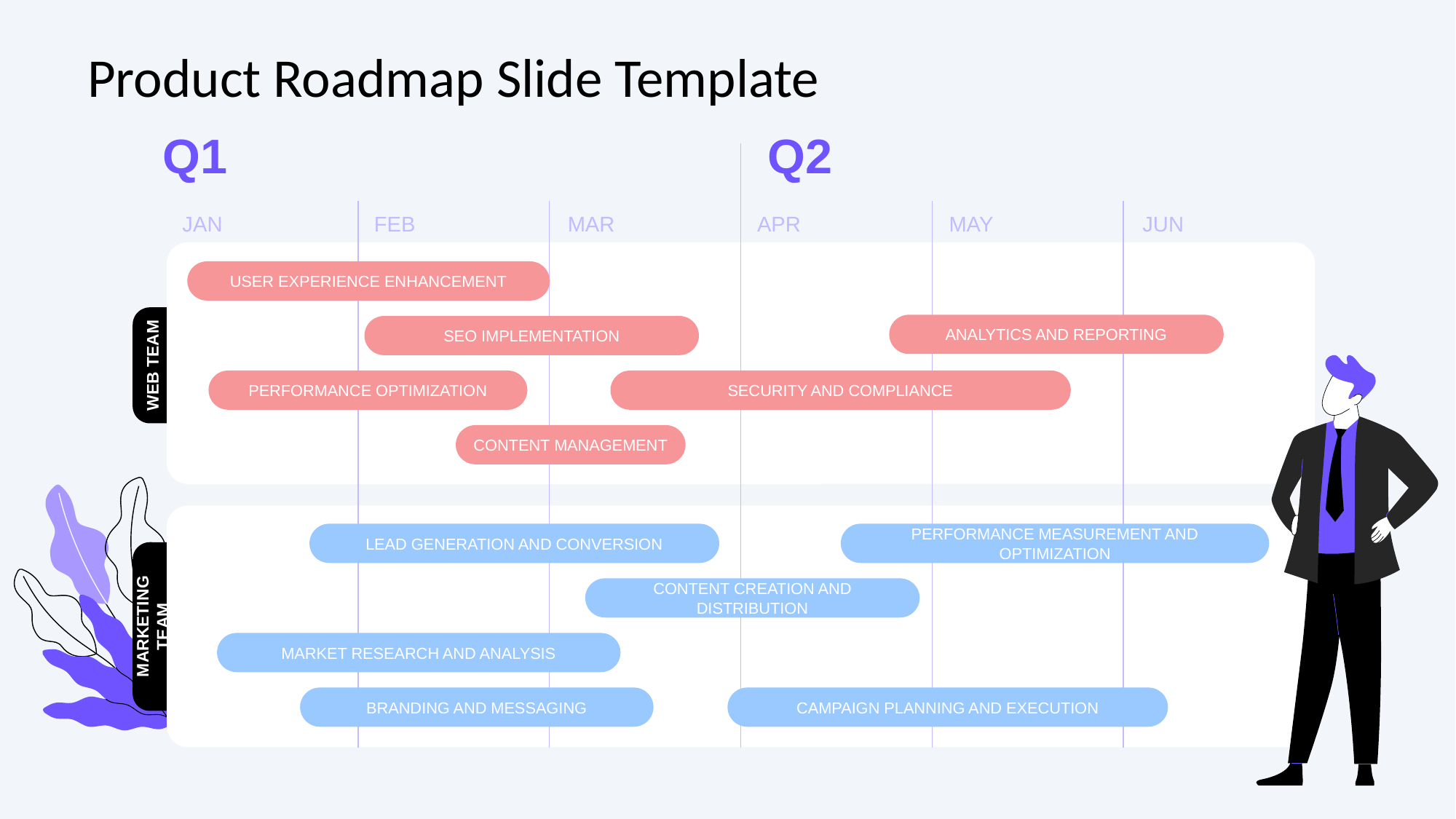

# Product Roadmap Slide Template
Q1
Q2
JAN
FEB
MAR
APR
MAY
JUN

USER EXPERIENCE ENHANCEMENT

ANALYTICS AND REPORTING
SEO IMPLEMENTATION
WEB TEAM

PERFORMANCE OPTIMIZATION
SECURITY AND COMPLIANCE
CONTENT MANAGEMENT

LEAD GENERATION AND CONVERSION
PERFORMANCE MEASUREMENT AND OPTIMIZATION

CONTENT CREATION AND DISTRIBUTION
MARKETING TEAM
MARKET RESEARCH AND ANALYSIS
BRANDING AND MESSAGING
CAMPAIGN PLANNING AND EXECUTION